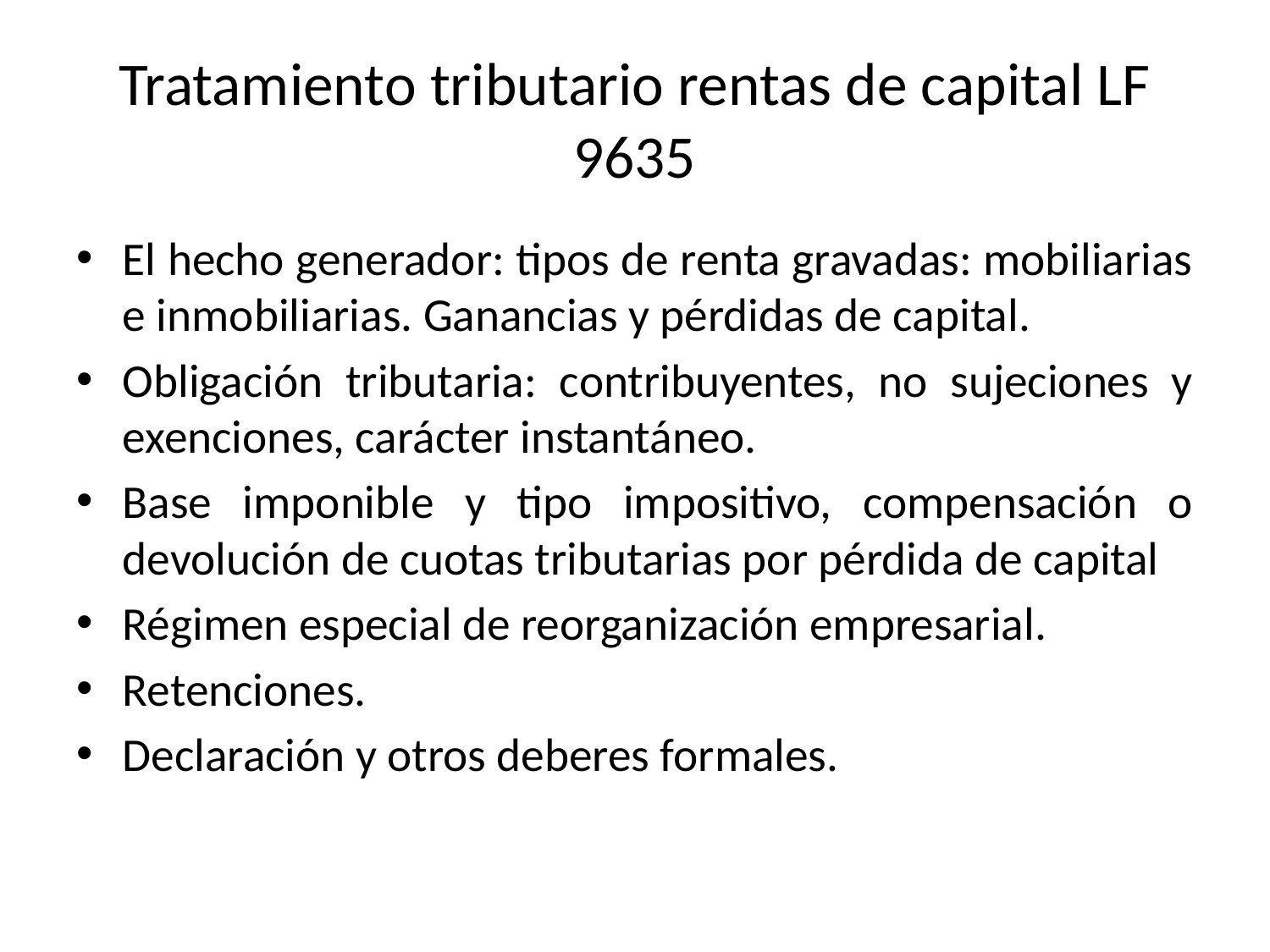

# Tratamiento tributario rentas de capital LF 9635
El hecho generador: tipos de renta gravadas: mobiliarias e inmobiliarias. Ganancias y pérdidas de capital.
Obligación tributaria: contribuyentes, no sujeciones y exenciones, carácter instantáneo.
Base imponible y tipo impositivo, compensación o devolución de cuotas tributarias por pérdida de capital
Régimen especial de reorganización empresarial.
Retenciones.
Declaración y otros deberes formales.